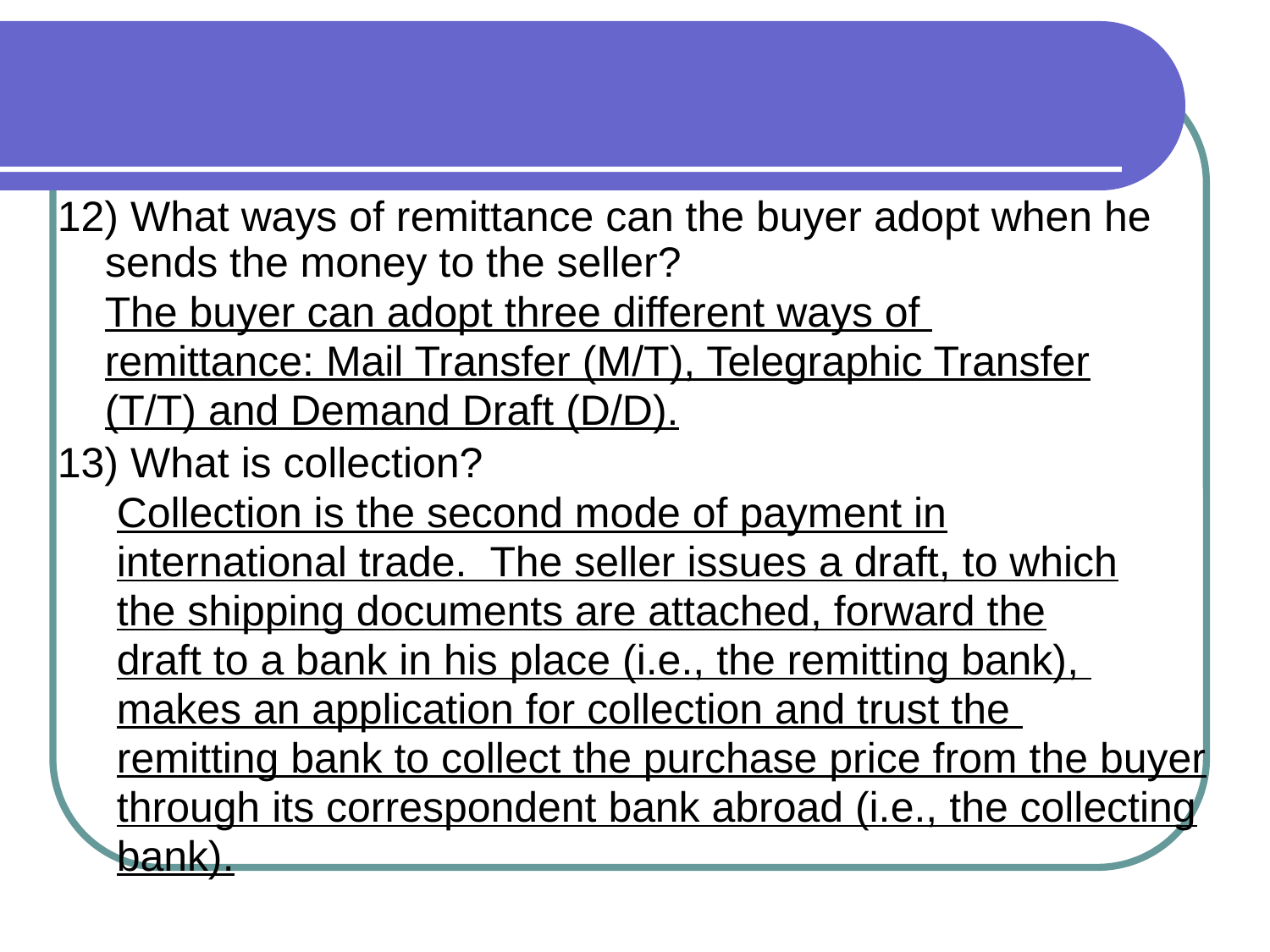

12) What ways of remittance can the buyer adopt when he sends the money to the seller?
    The buyer can adopt three different ways of
    remittance: Mail Transfer (M/T), Telegraphic Transfer
    (T/T) and Demand Draft (D/D).
13) What is collection?
     Collection is the second mode of payment in
     international trade.  The seller issues a draft, to which
     the shipping documents are attached, forward the
     draft to a bank in his place (i.e., the remitting bank),
     makes an application for collection and trust the
     remitting bank to collect the purchase price from the buyer
     through its correspondent bank abroad (i.e., the collecting
     bank).